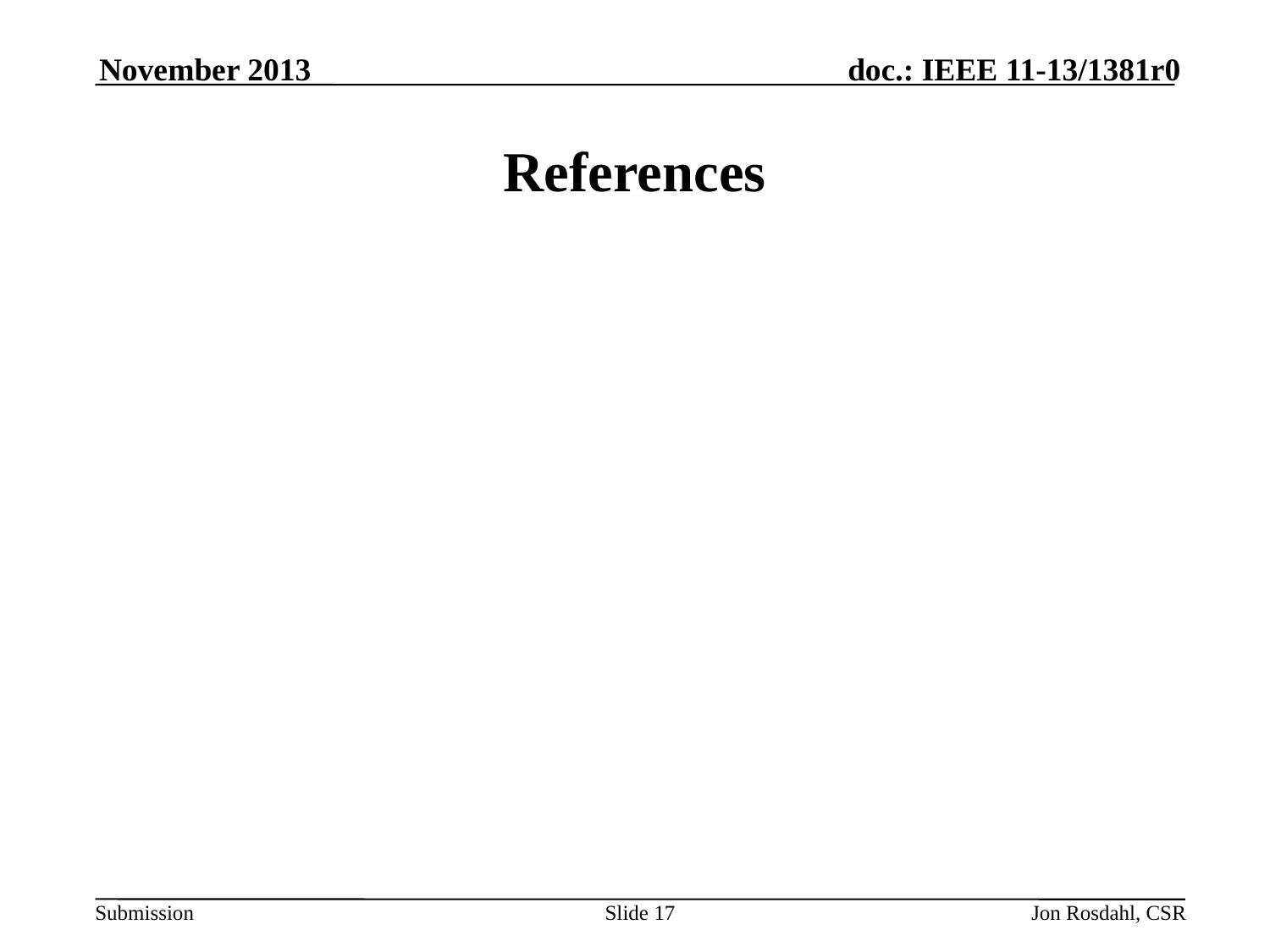

November 2013
# References

Slide 17
Jon Rosdahl, CSR